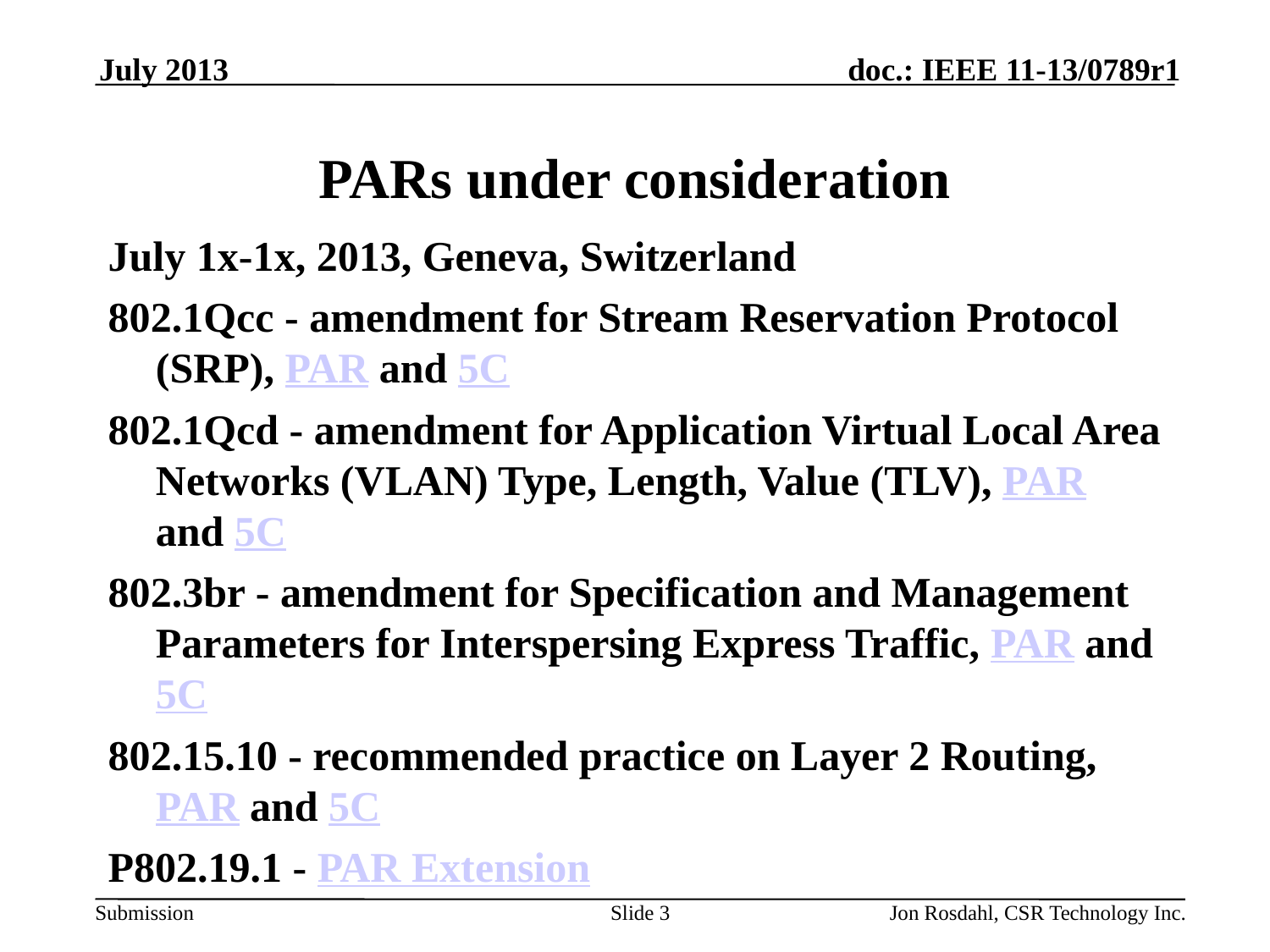

July 2013
# PARs under consideration
July 1x-1x, 2013, Geneva, Switzerland
802.1Qcc - amendment for Stream Reservation Protocol (SRP), PAR and 5C
802.1Qcd - amendment for Application Virtual Local Area Networks (VLAN) Type, Length, Value (TLV), PAR and 5C
802.3br - amendment for Specification and Management Parameters for Interspersing Express Traffic, PAR and 5C
802.15.10 - recommended practice on Layer 2 Routing, PAR and 5C
P802.19.1 - PAR Extension
Slide 3
Jon Rosdahl, CSR Technology Inc.